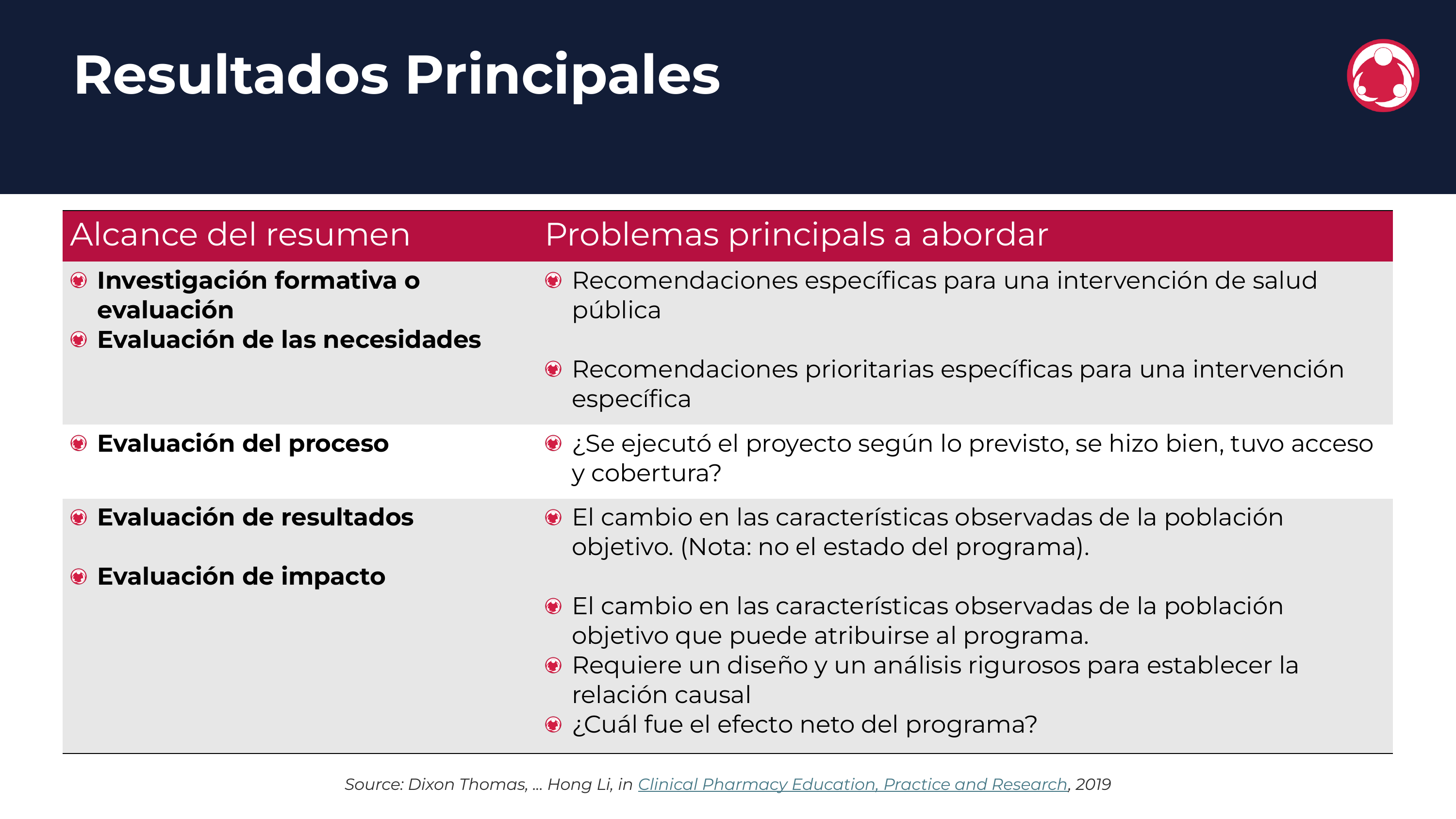

Resultados Principales

| Alcance del resumen | Problemas principals a abordar |
| --- | --- |
| Investigación formativa o evaluación Evaluación de las necesidades | Recomendaciones específicas para una intervención de salud pública Recomendaciones prioritarias específicas para una intervención específica |
| Evaluación del proceso | ¿Se ejecutó el proyecto según lo previsto, se hizo bien, tuvo acceso y cobertura? |
| Evaluación de resultados Evaluación de impacto | El cambio en las características observadas de la población objetivo. (Nota: no el estado del programa). El cambio en las características observadas de la población objetivo que puede atribuirse al programa. Requiere un diseño y un análisis rigurosos para establecer la relación causal ¿Cuál fue el efecto neto del programa? |
Source: Dixon Thomas, ... Hong Li, in Clinical Pharmacy Education, Practice and Research, 2019